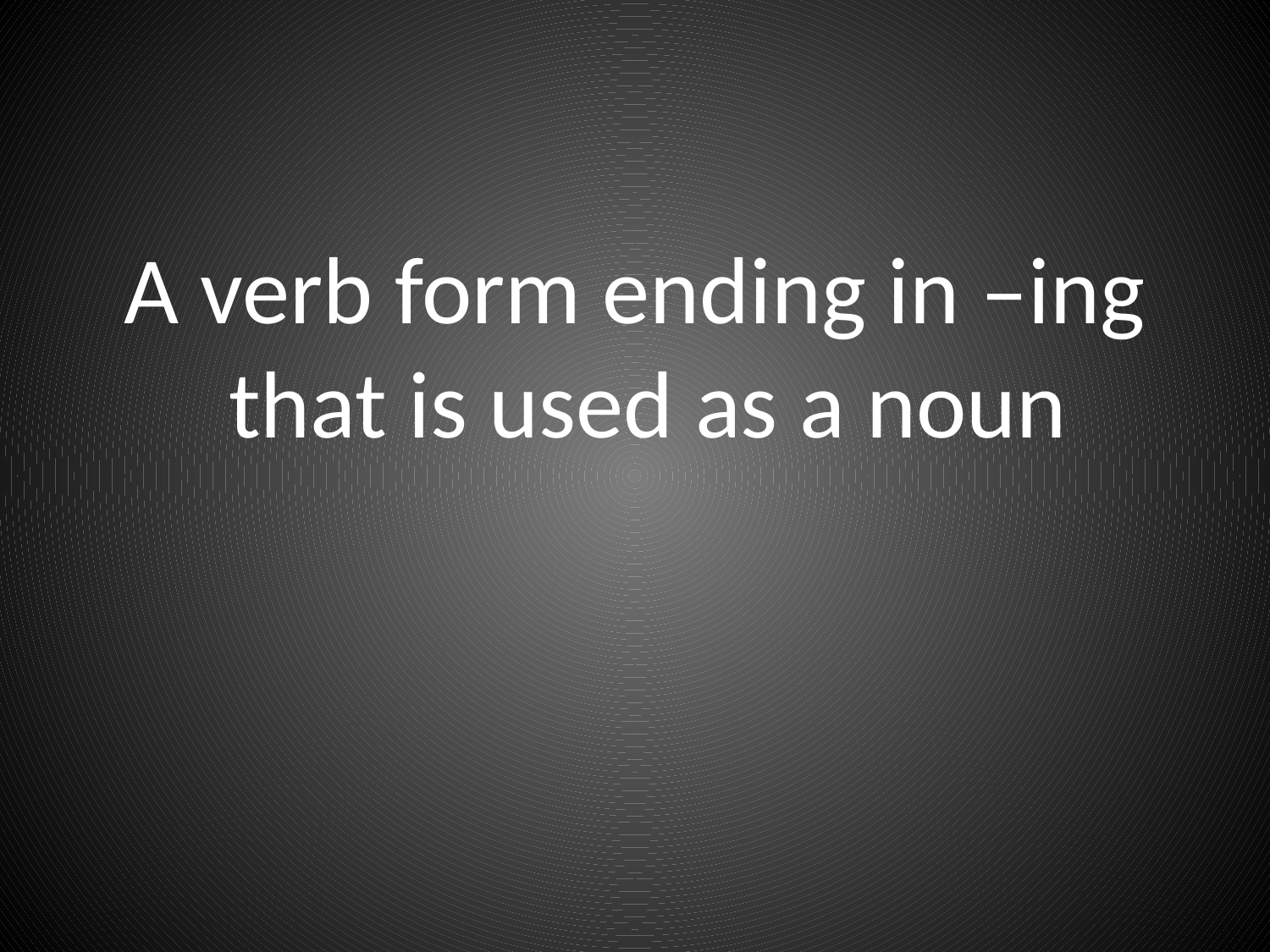

A verb form ending in –ing that is used as a noun